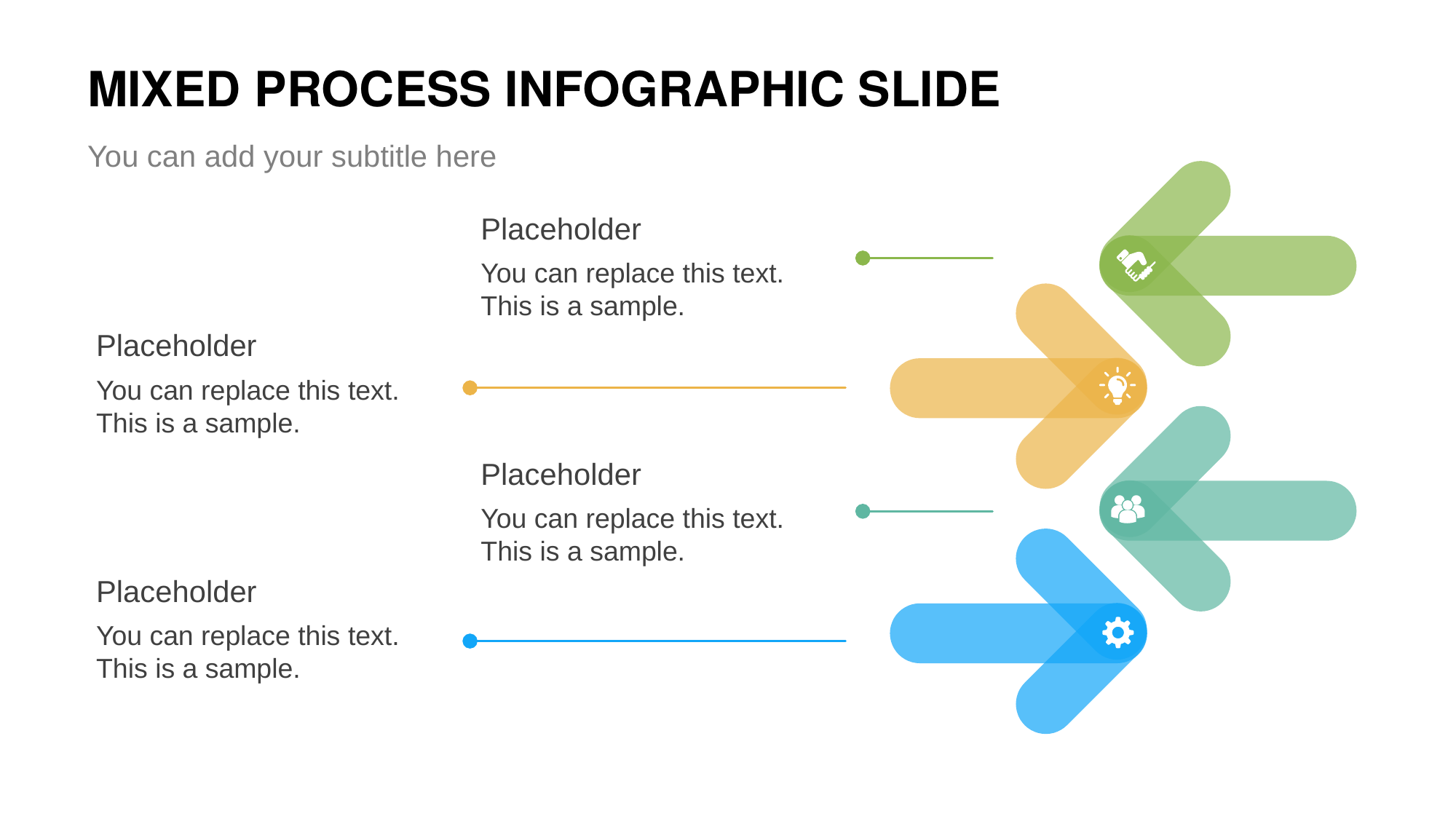

# MIXED PROCESS INFOGRAPHIC SLIDE
You can add your subtitle here

Placeholder
You can replace this text. This is a sample.

Placeholder
You can replace this text. This is a sample.

Placeholder
You can replace this text. This is a sample.

Placeholder
You can replace this text. This is a sample.